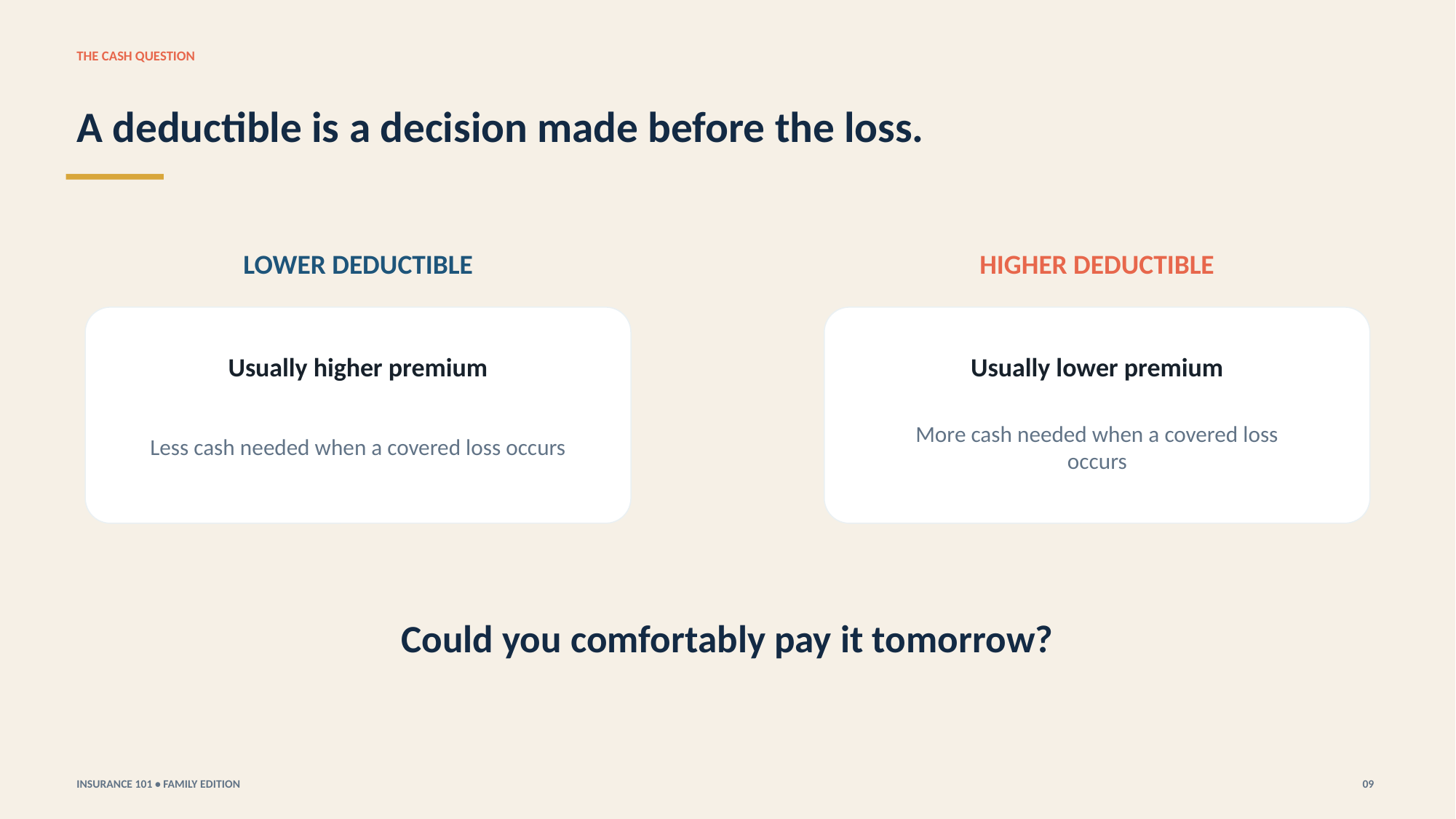

THE CASH QUESTION
A deductible is a decision made before the loss.

LOWER DEDUCTIBLE
HIGHER DEDUCTIBLE

Usually higher premium
Usually lower premium
Less cash needed when a covered loss occurs
More cash needed when a covered loss occurs
Could you comfortably pay it tomorrow?
INSURANCE 101 • FAMILY EDITION
09